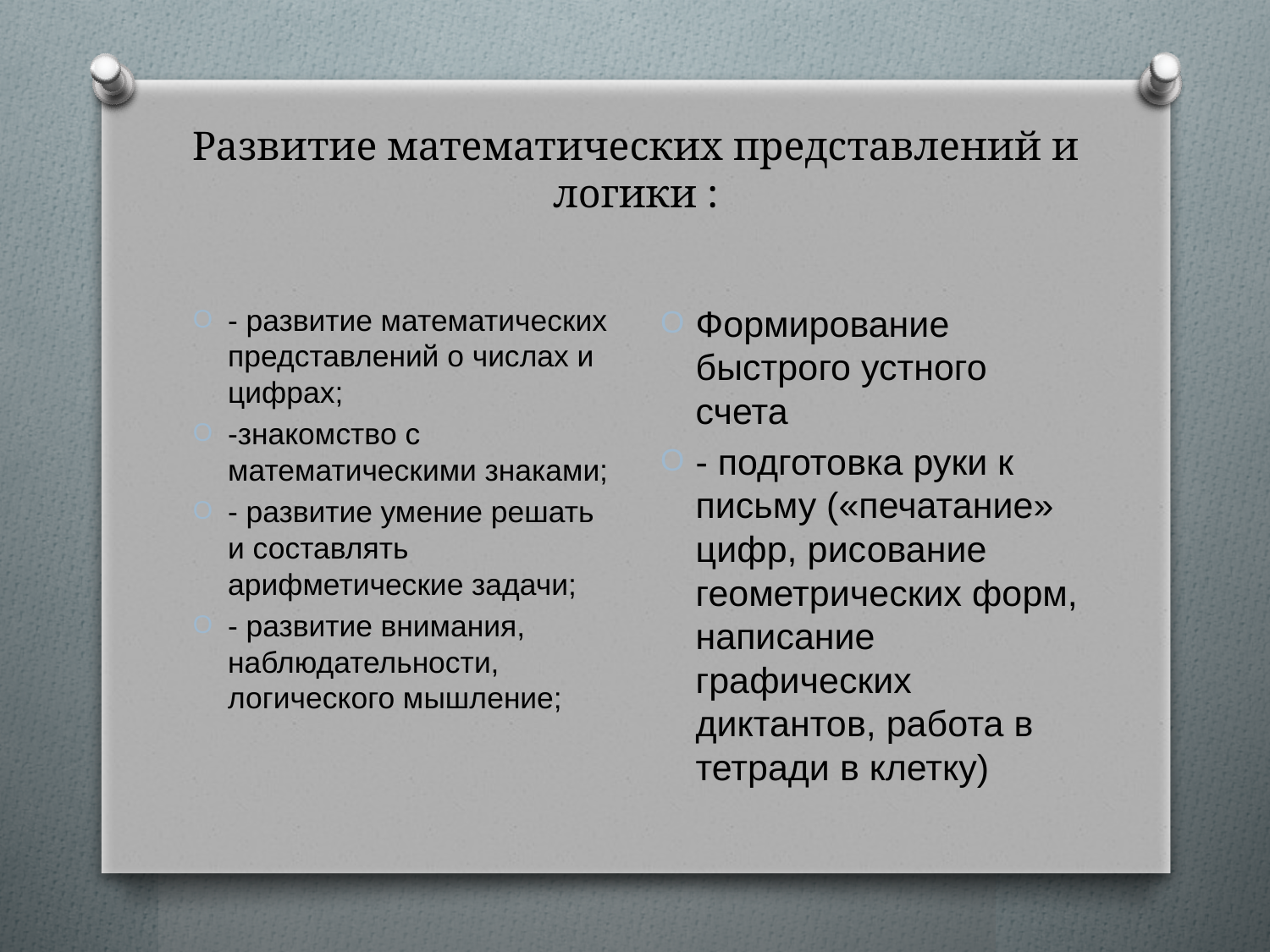

# Развитие математических представлений и логики :
Формирование быстрого устного счета
- подготовка руки к письму («печатание» цифр, рисование геометрических форм, написание графических диктантов, работа в тетради в клетку)

- развитие математических представлений о числах и цифрах;
-знакомство с математическими знаками;
- развитие умение решать и составлять арифметические задачи;
- развитие внимания, наблюдательности, логического мышление;